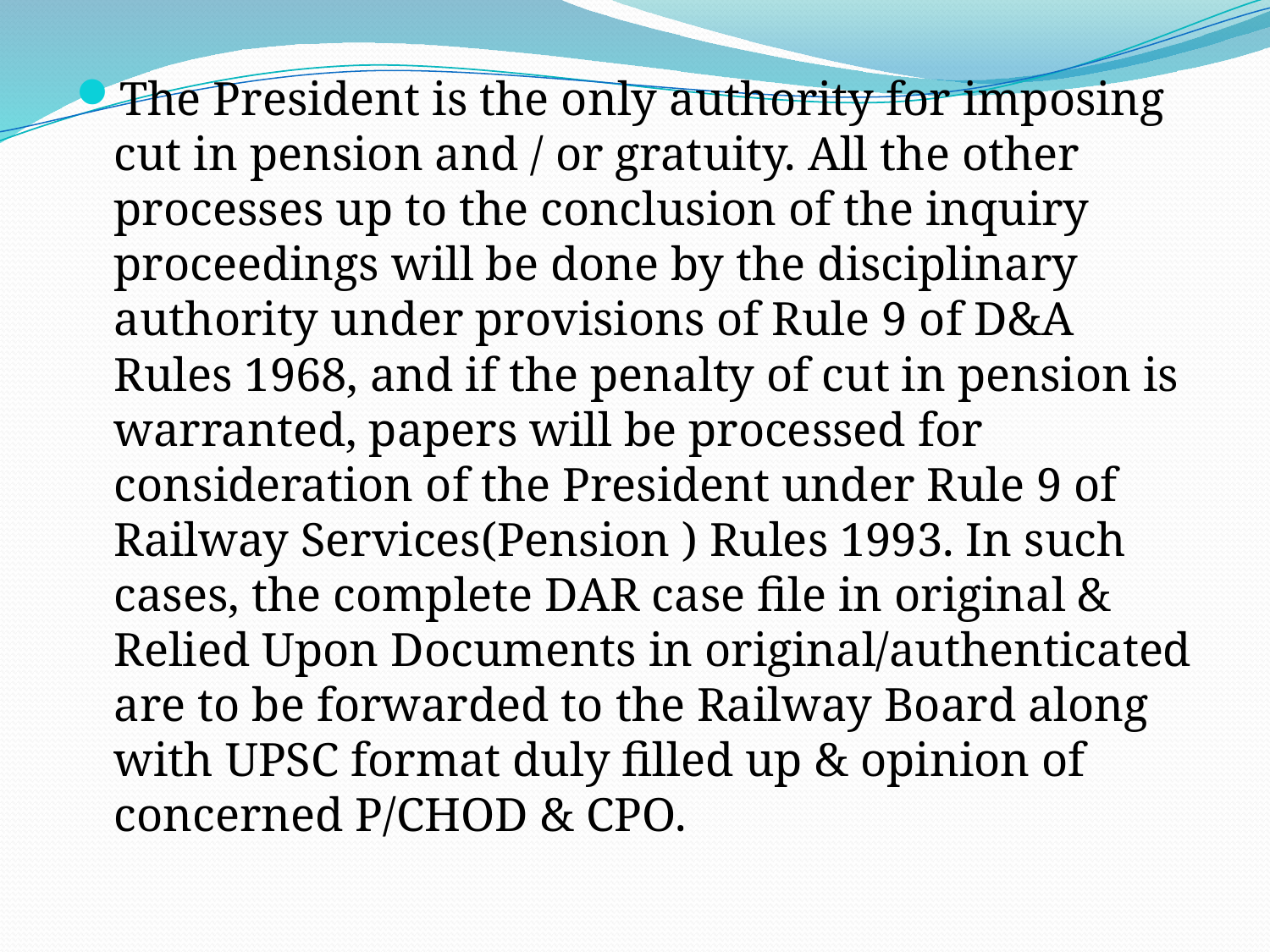

The President is the only authority for imposing cut in pension and / or gratuity. All the other processes up to the conclusion of the inquiry proceedings will be done by the disciplinary authority under provisions of Rule 9 of D&A Rules 1968, and if the penalty of cut in pension is warranted, papers will be processed for  consideration of the President under Rule 9 of Railway Services(Pension ) Rules 1993. In such cases, the complete DAR case file in original & Relied Upon Documents in original/authenticated are to be forwarded to the Railway Board along with UPSC format duly filled up & opinion of concerned P/CHOD & CPO.